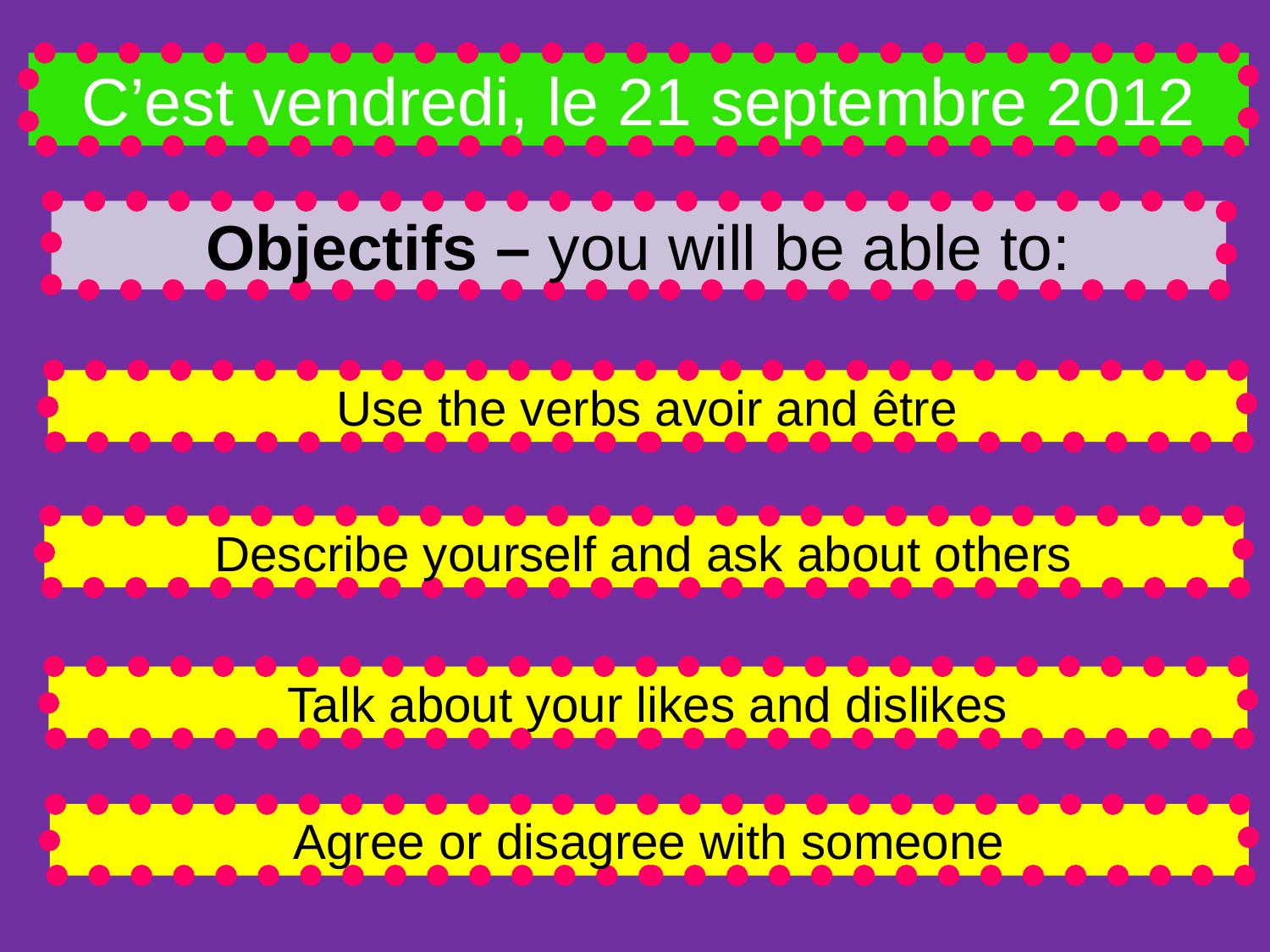

C’est vendredi, le 21 septembre 2012
Objectifs – you will be able to:
Use the verbs avoir and être
Describe yourself and ask about others
Talk about your likes and dislikes
Agree or disagree with someone